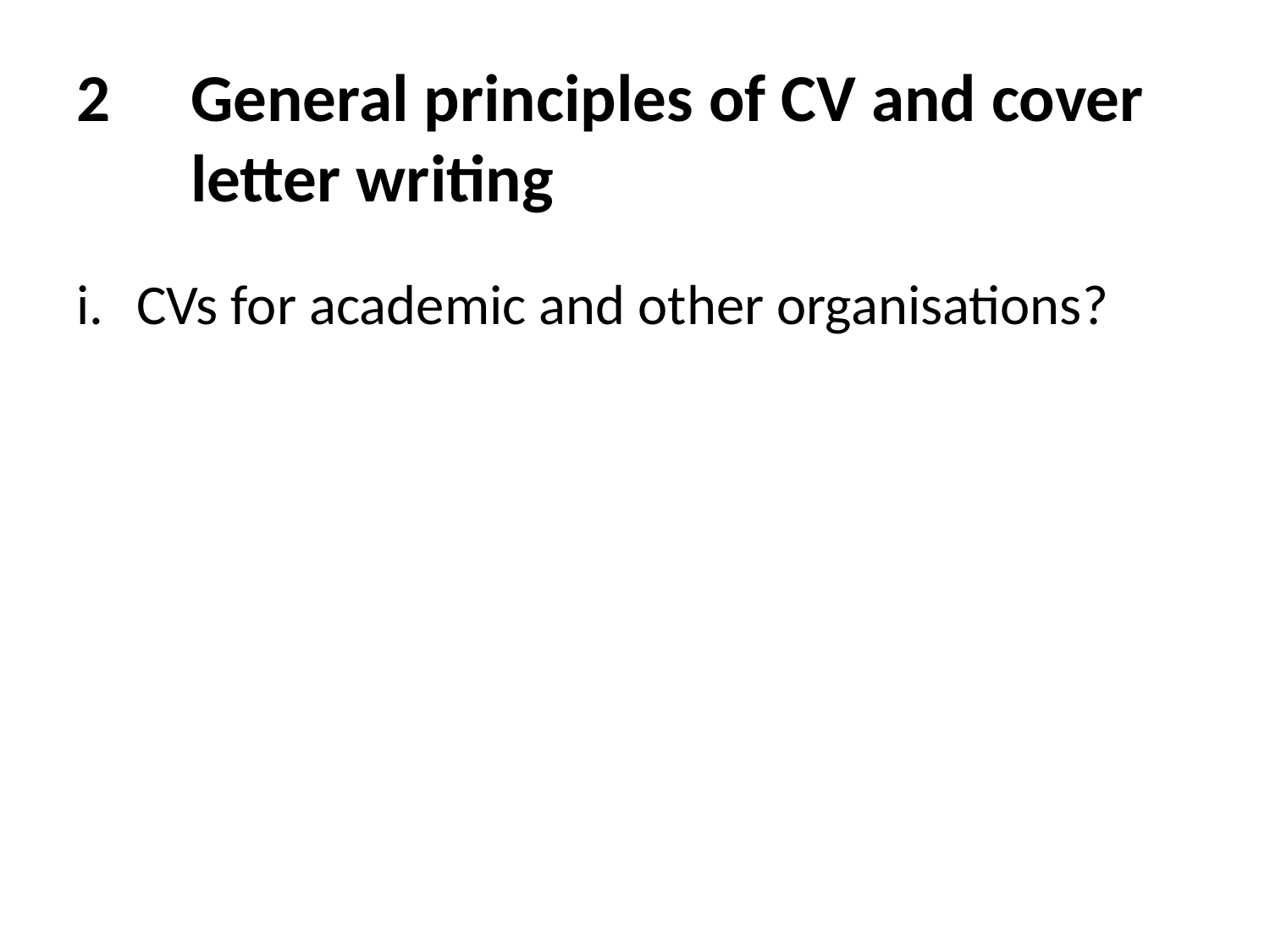

# 2	General principles of CV and cover 	letter writing
i.	 CVs for academic and other organisations?